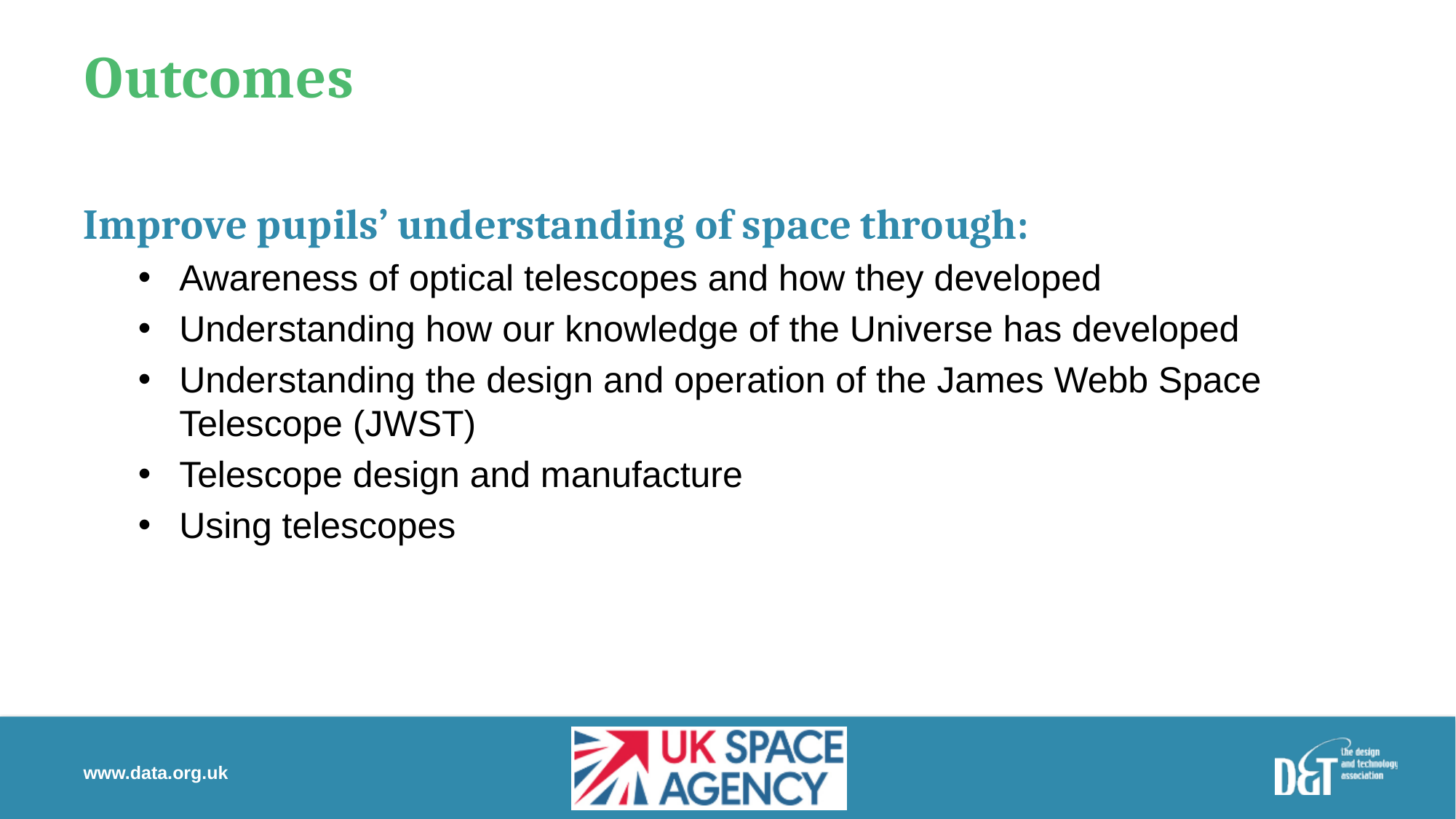

# Outcomes
Improve pupils’ understanding of space through:
Awareness of optical telescopes and how they developed
Understanding how our knowledge of the Universe has developed
Understanding the design and operation of the James Webb Space Telescope (JWST)
Telescope design and manufacture
Using telescopes